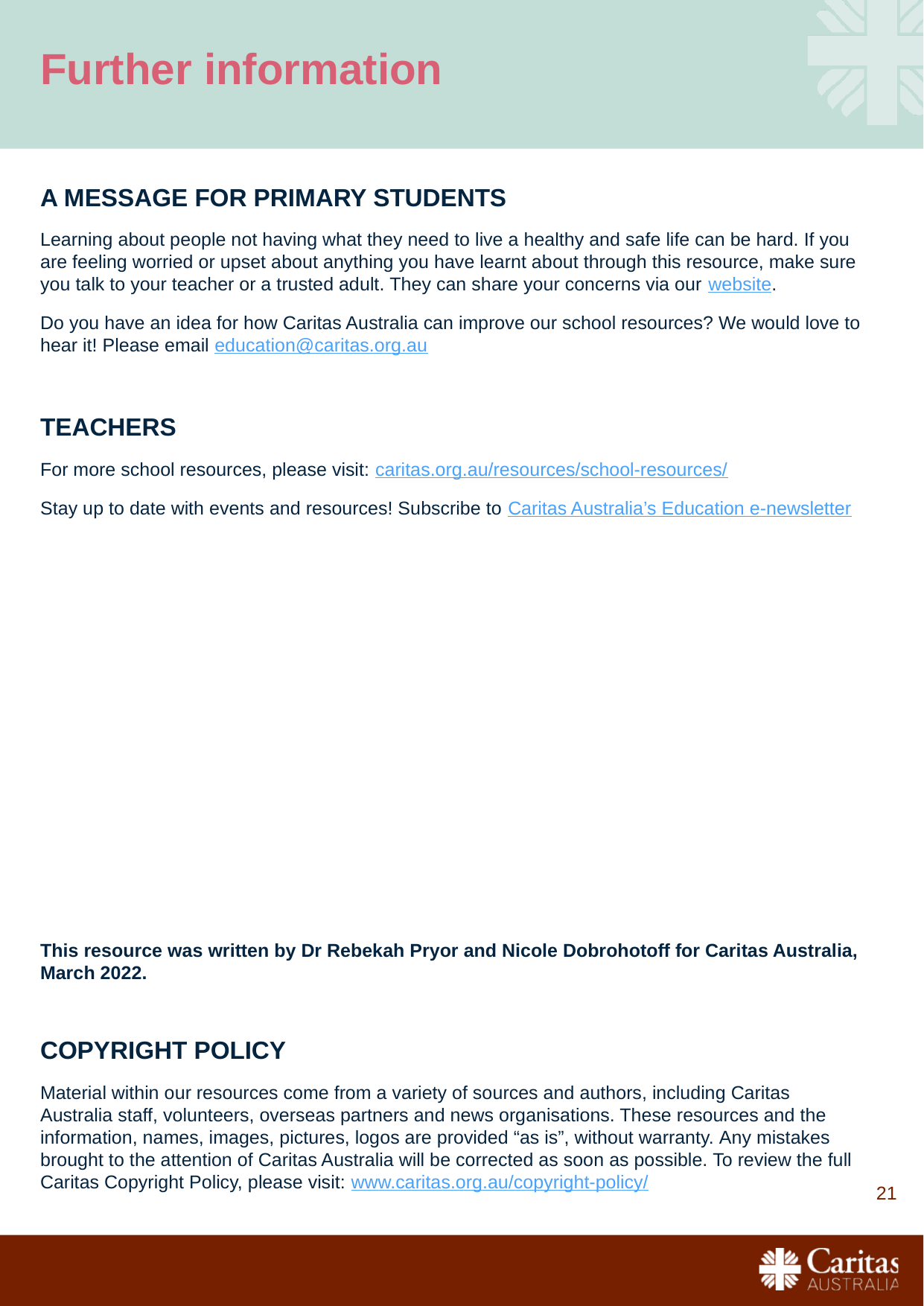

Further information
A MESSAGE FOR PRIMARY STUDENTS ​​
Learning about people not having what they need to live a healthy and safe life can be hard. If you are feeling worried or upset about anything you have learnt about through this resource, make sure you talk to your teacher or a trusted adult. They can share your concerns via our website. ​​
Do you have an idea for how Caritas Australia can improve our school resources? We would love to hear it! Please email education@caritas.org.au ​​
​
TEACHERS​
For more school resources, please visit: caritas.org.au/resources/school-resources/​
Stay up to date with events and resources! Subscribe to Caritas Australia’s Education e-newsletter ​

This resource was written by Dr Rebekah Pryor and Nicole Dobrohotoff for Caritas Australia, March 2022.

COPYRIGHT POLICY
Material within our resources come from a variety of sources and authors, including Caritas Australia staff, volunteers, overseas partners and news organisations. These resources and the information, names, images, pictures, logos are provided “as is”, without warranty. Any mistakes brought to the attention of Caritas Australia will be corrected as soon as possible. To review the full Caritas Copyright Policy, please visit: www.caritas.org.au/copyright-policy/ ​

21